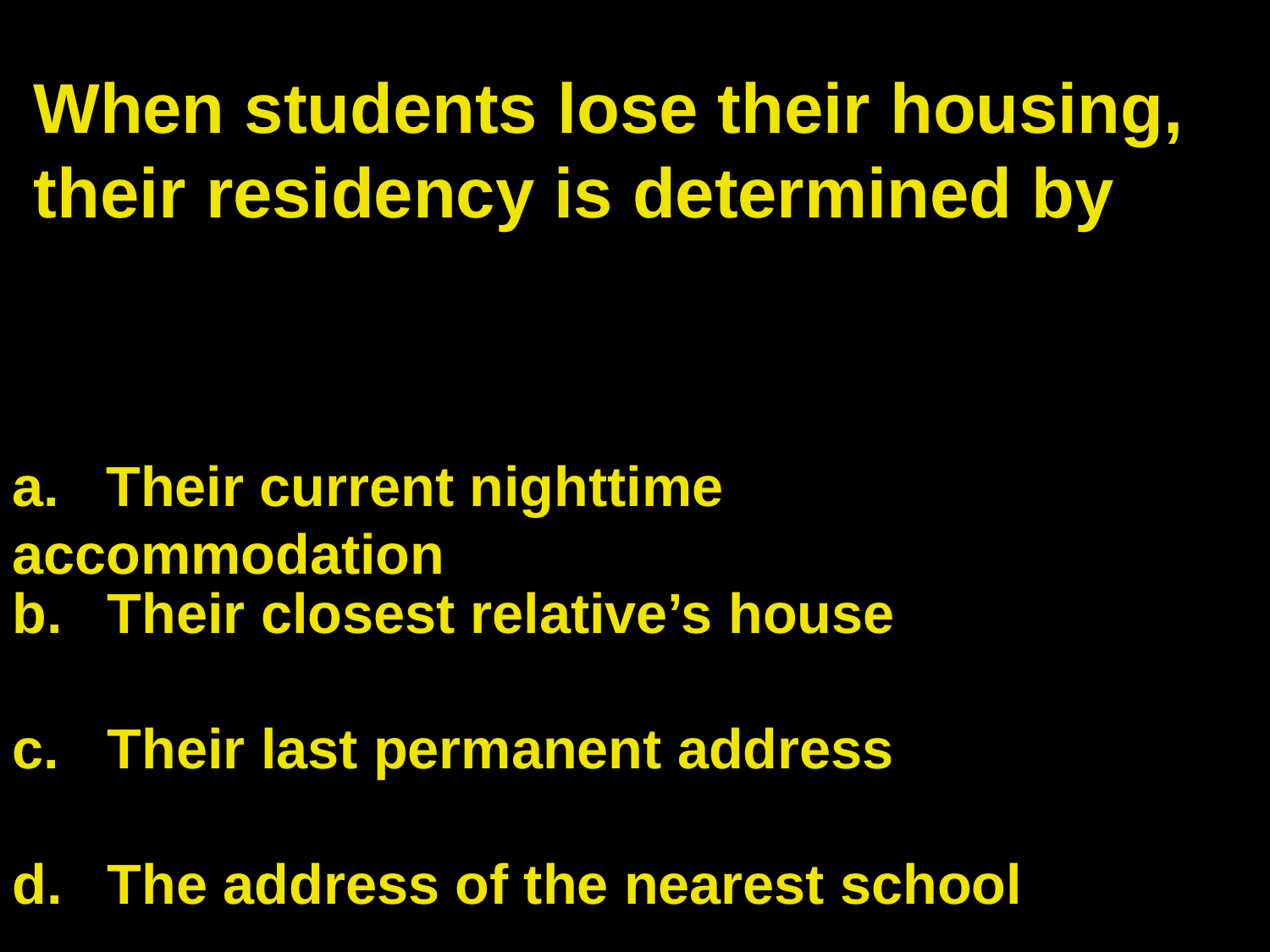

# When students lose their housing, their residency is determined by
a.   Their current nighttime accommodation
  Their closest relative’s house

  Their last permanent address

  The address of the nearest school